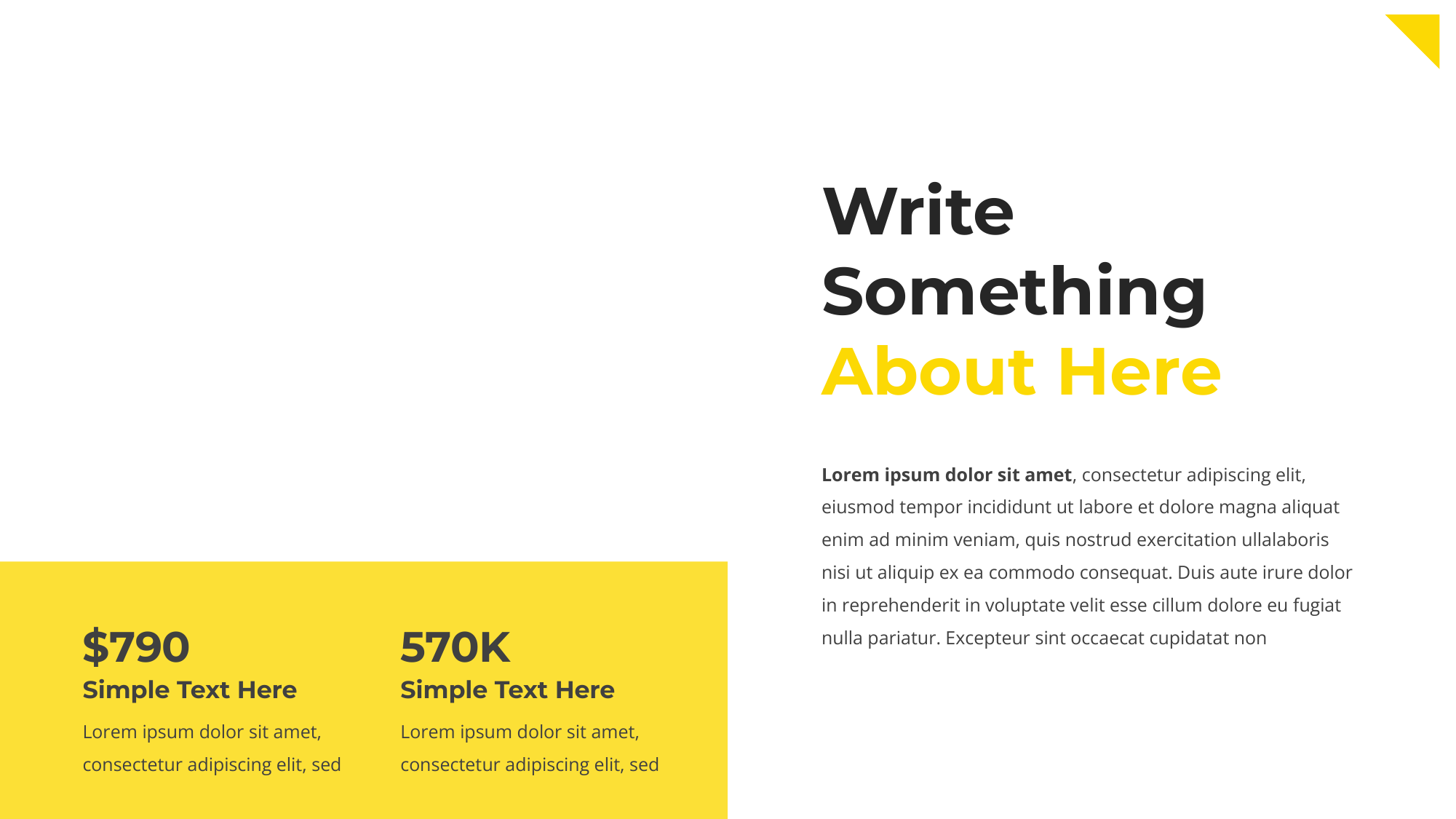

Write Something About Here
Lorem ipsum dolor sit amet, consectetur adipiscing elit, eiusmod tempor incididunt ut labore et dolore magna aliquat enim ad minim veniam, quis nostrud exercitation ullalaboris nisi ut aliquip ex ea commodo consequat. Duis aute irure dolor in reprehenderit in voluptate velit esse cillum dolore eu fugiat nulla pariatur. Excepteur sint occaecat cupidatat non

$790
Simple Text Here
Lorem ipsum dolor sit amet, consectetur adipiscing elit, sed
570K
Simple Text Here
Lorem ipsum dolor sit amet, consectetur adipiscing elit, sed